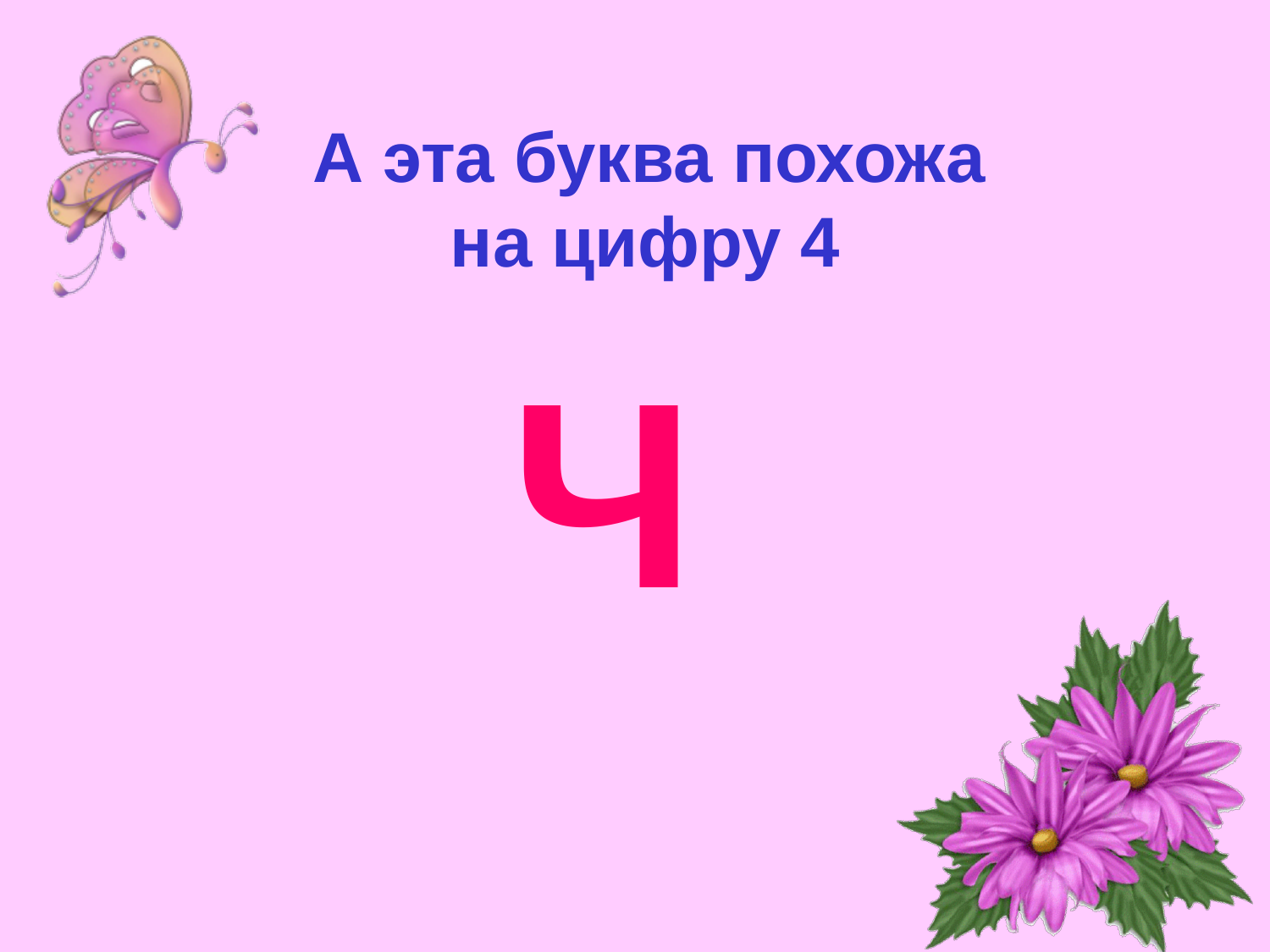

А эта буква похожа
       на цифру 4
Ч